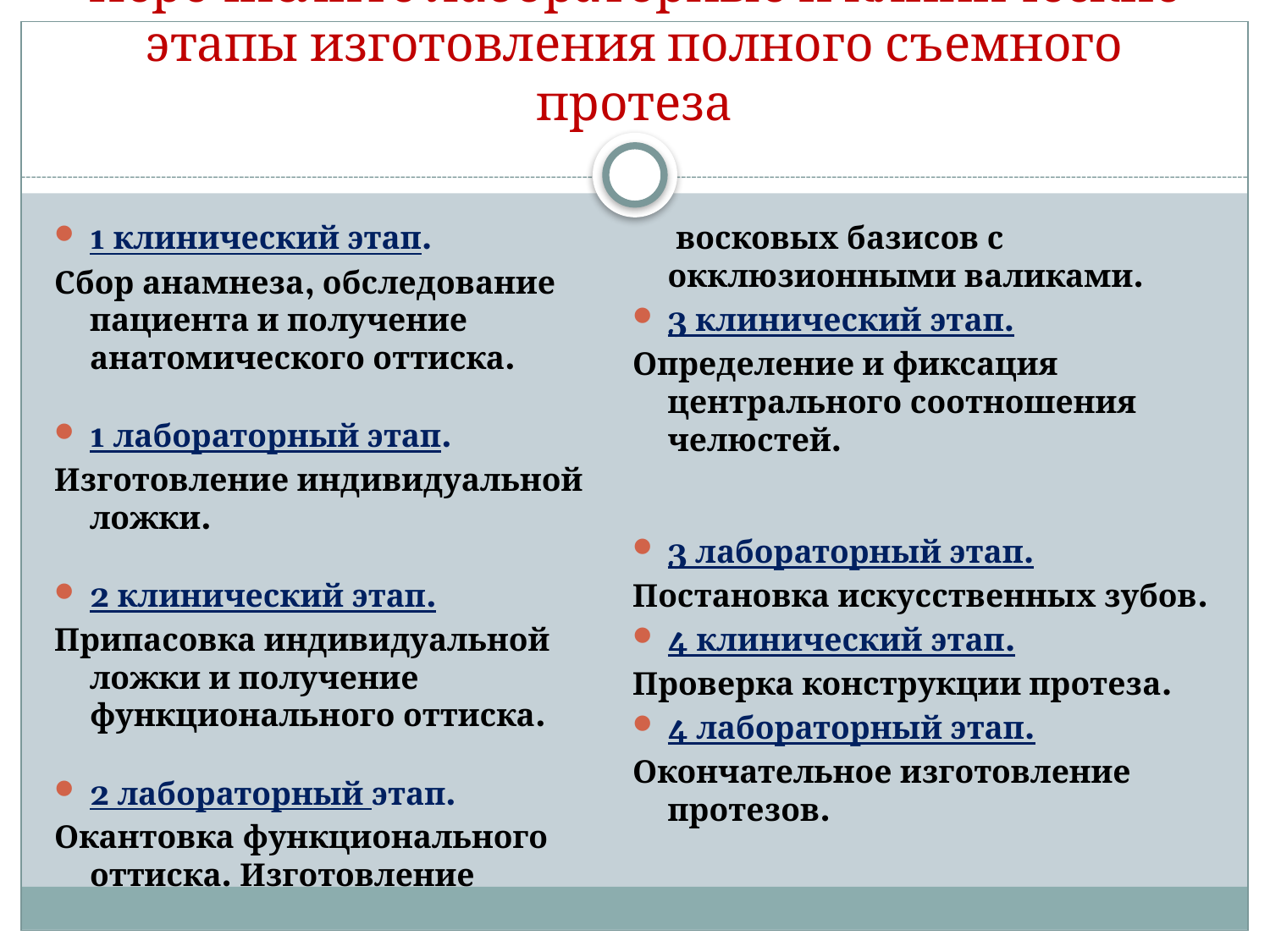

# Перечислите лабораторные и клинические этапы изготовления полного съемного протеза
1 клинический этап.
Сбор анамнеза, обследование пациента и получение анатомического оттиска.

1 лабораторный этап.
Изготовление индивидуальной ложки.

2 клинический этап.
Припасовка индивидуальной ложки и получение функционального оттиска.

2 лабораторный этап.
Окантовка функционального оттиска. Изготовление            восковых базисов с окклюзионными валиками.
3 клинический этап.
Определение и фиксация центрального соотношения челюстей.

3 лабораторный этап.
Постановка искусственных зубов.
4 клинический этап.
Проверка конструкции протеза.
4 лабораторный этап.
Окончательное изготовление протезов.